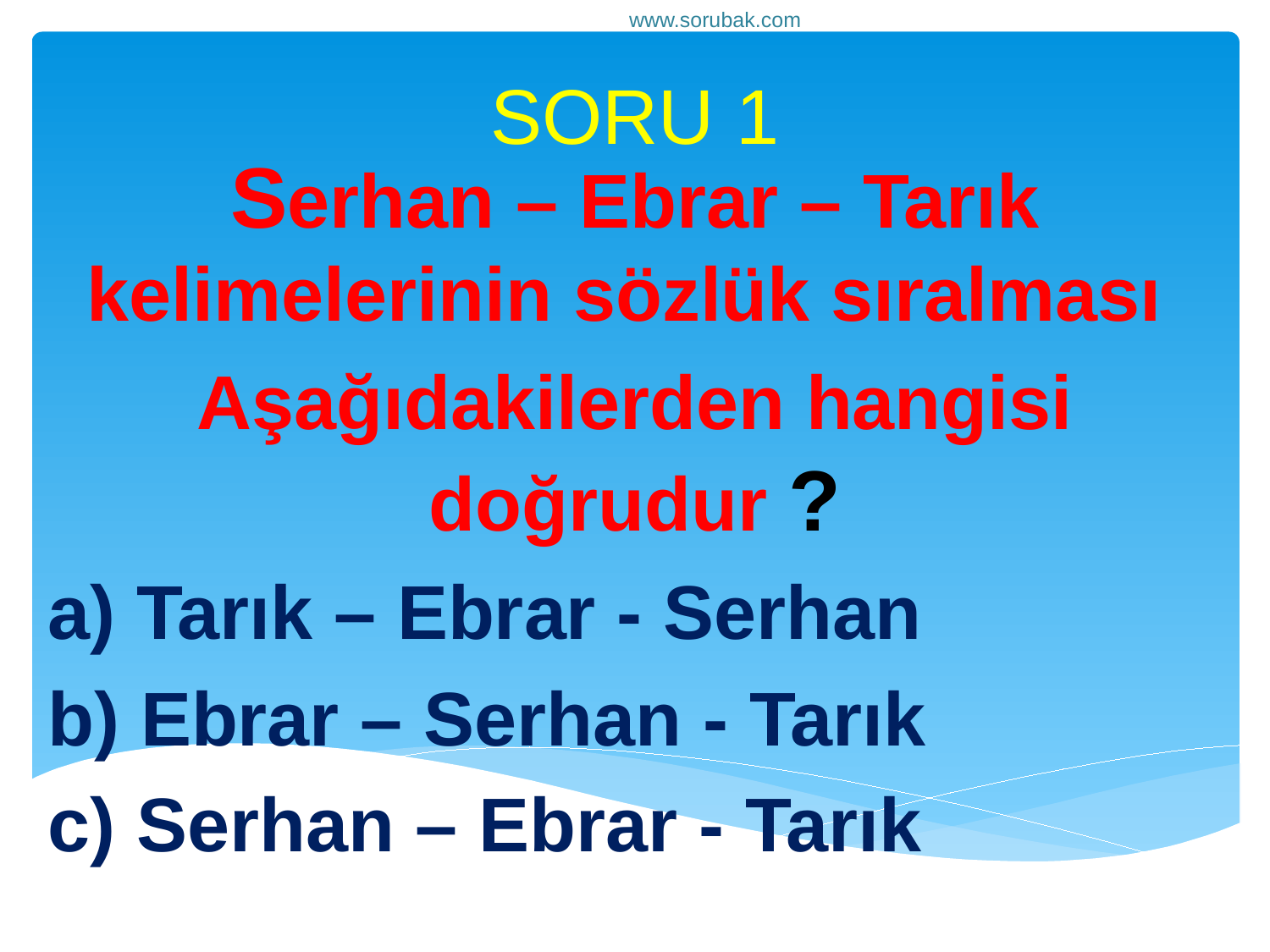

www.sorubak.com
# SORU 1
Serhan – Ebrar – Tarık kelimelerinin sözlük sıralması
Aşağıdakilerden hangisi doğrudur ?
a) Tarık – Ebrar - Serhan
b) Ebrar – Serhan - Tarık
c) Serhan – Ebrar - Tarık